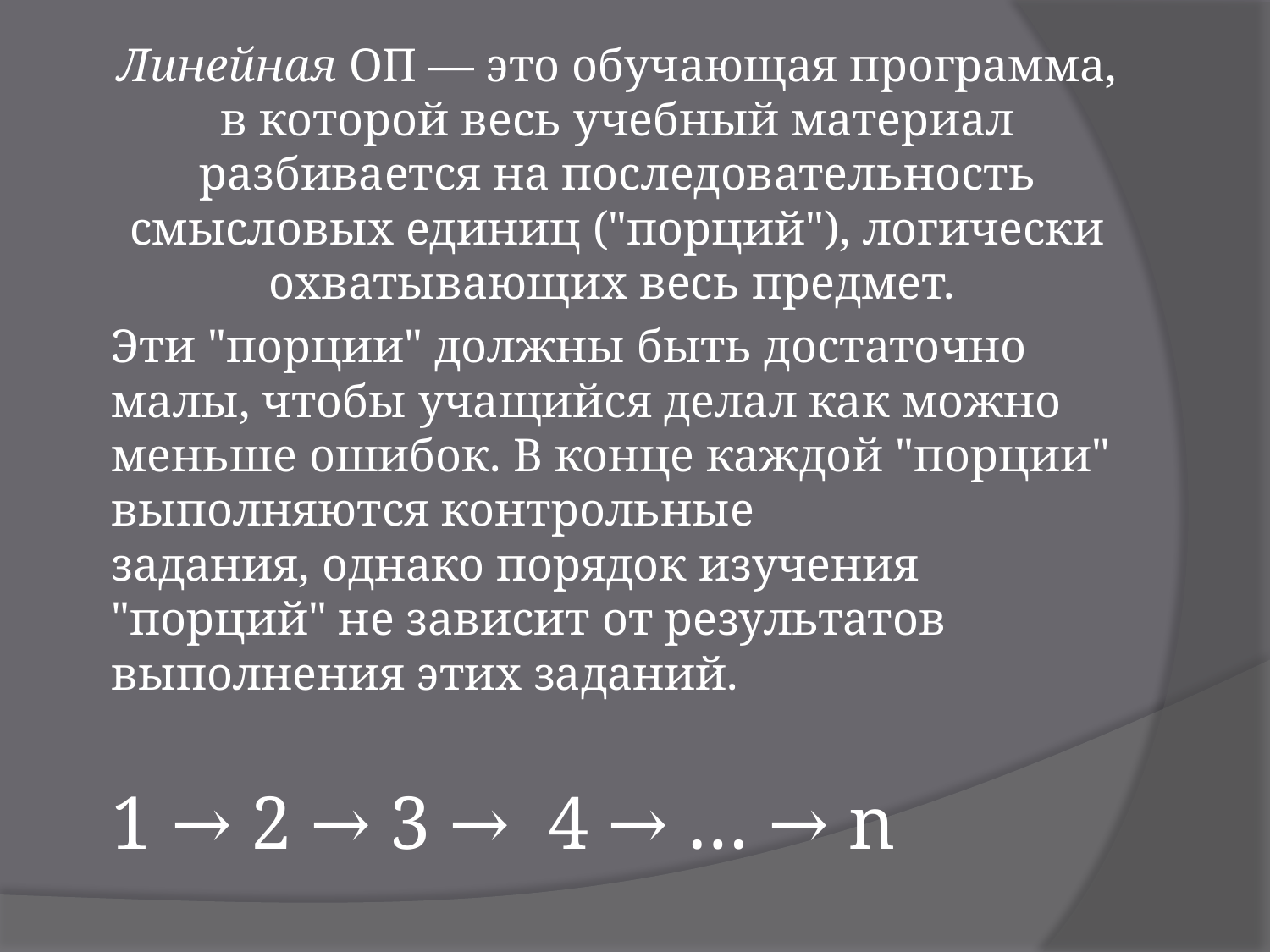

Линейная ОП — это обучающая программа, в которой весь учебный материал разбивается на последовательность смысловых единиц ("порций"), логически охватывающих весь предмет.
Эти "порции" должны быть достаточно малы, чтобы учащийся делал как можно меньше ошибок. В конце каждой "порции" выполняются контрольные задания, однако порядок изучения "порций" не зависит от результатов выполнения этих заданий.

1 → 2 → 3 →  4 → … → n